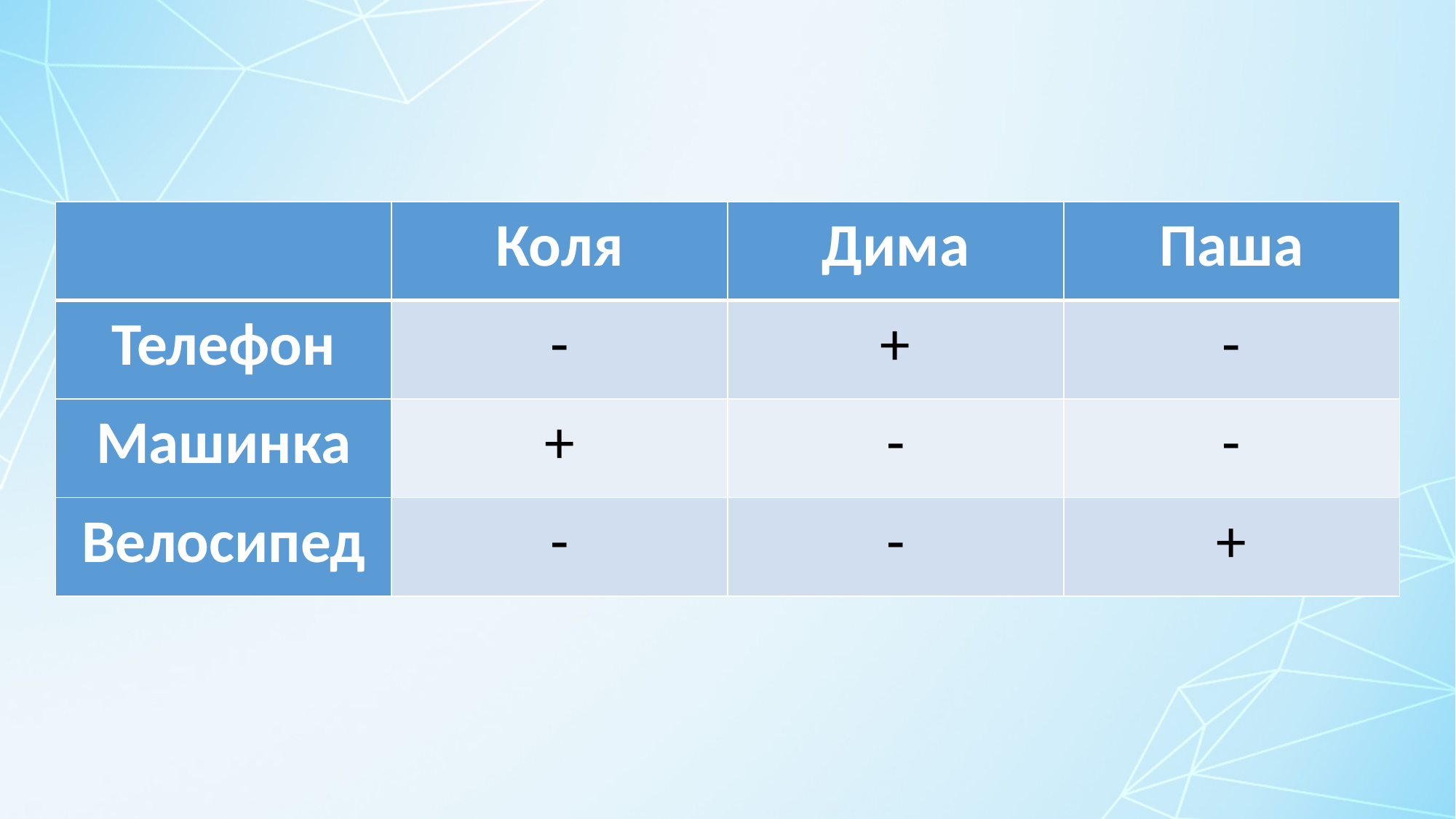

#
|  | Коля | Дима | Паша |
| --- | --- | --- | --- |
| Телефон | - | + | - |
| Машинка | + | - | - |
| Велосипед | - | - | + |